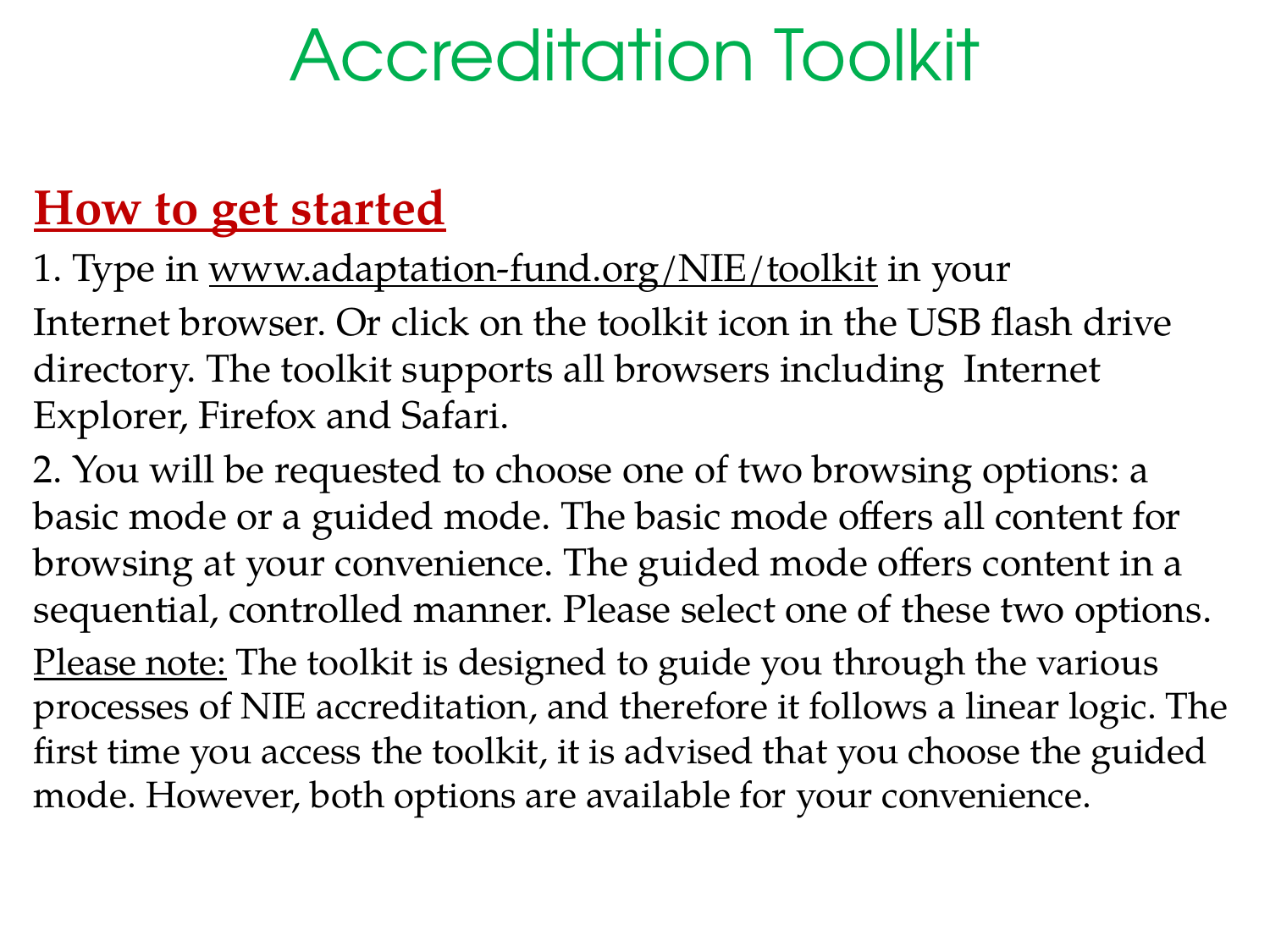

# Accreditation Toolkit
How to get started
1. Type in www.adaptation-fund.org/NIE/toolkit in your
Internet browser. Or click on the toolkit icon in the USB flash drive directory. The toolkit supports all browsers including  Internet Explorer, Firefox and Safari.
2. You will be requested to choose one of two browsing options: a basic mode or a guided mode. The basic mode offers all content for browsing at your convenience. The guided mode offers content in a sequential, controlled manner. Please select one of these two options.
Please note: The toolkit is designed to guide you through the various processes of NIE accreditation, and therefore it follows a linear logic. The first time you access the toolkit, it is advised that you choose the guided mode. However, both options are available for your convenience.